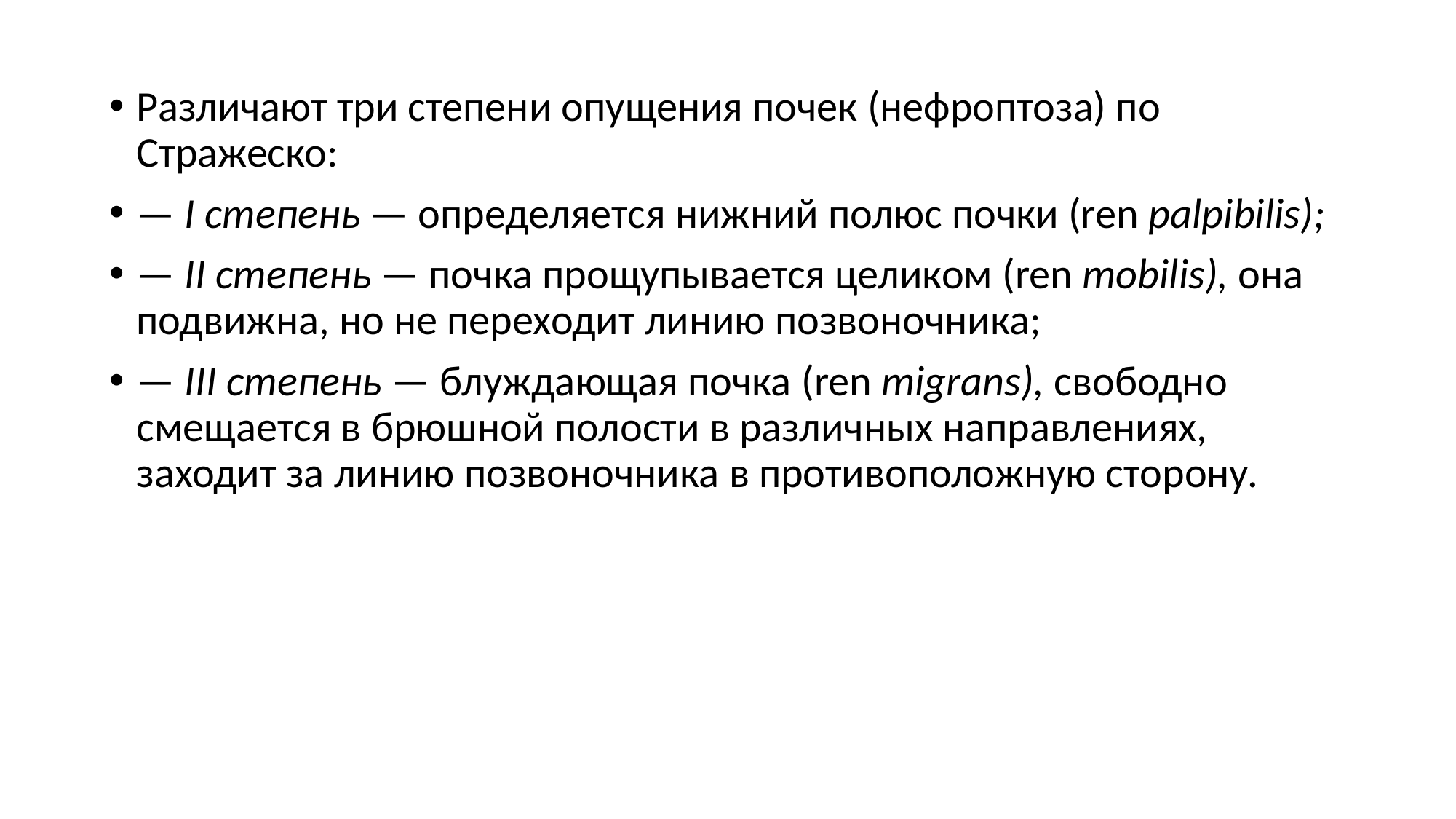

Различают три степени опущения почек (нефроптоза) по Стражеско:
— I степень — определяется нижний полюс почки (ren palpibilis);
— II степень — почка прощупывается целиком (ren mobilis), она подвижна, но не переходит линию позвоночника;
— III степень — блуждающая почка (ren migrans), свободно смещается в брюшной полости в различных направлениях, заходит за линию позвоночника в противоположную сторону.